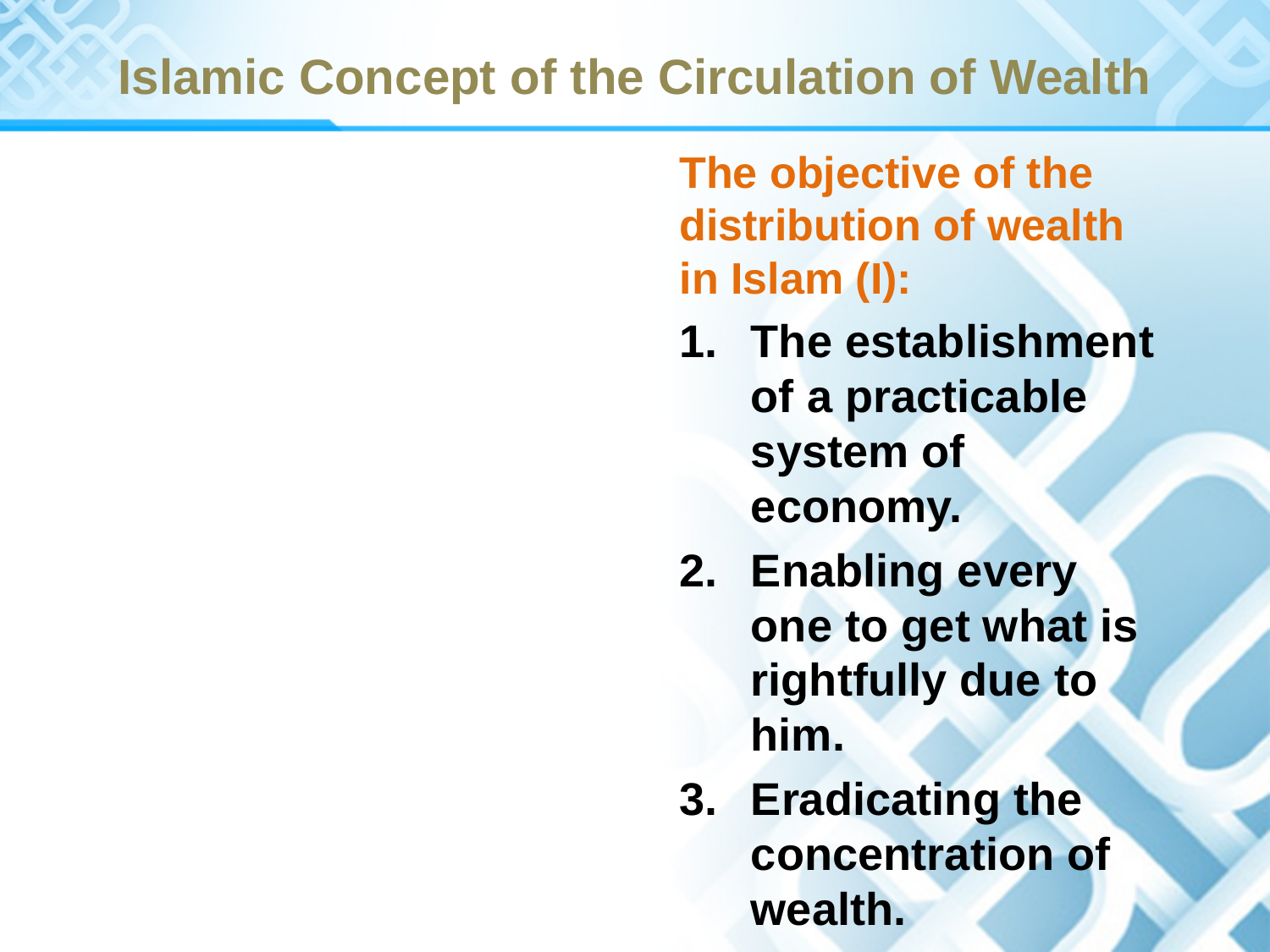

# Islamic Concept of the Circulation of Wealth
The objective of the distribution of wealth in Islam (I):
The establishment of a practicable system of economy.
Enabling every one to get what is rightfully due to him.
Eradicating the concentration of wealth.